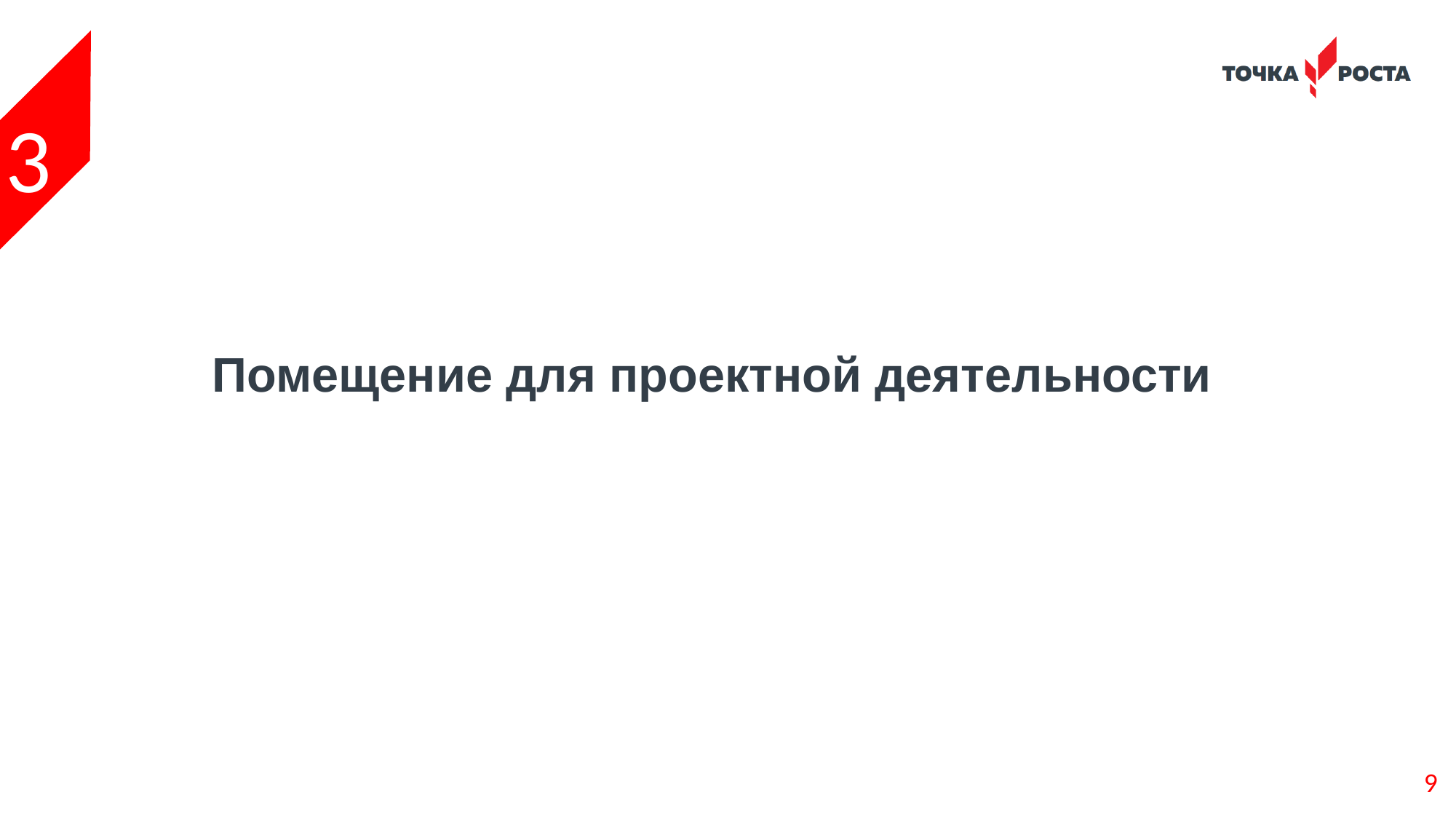

3
# Помещение для проектной деятельности
9